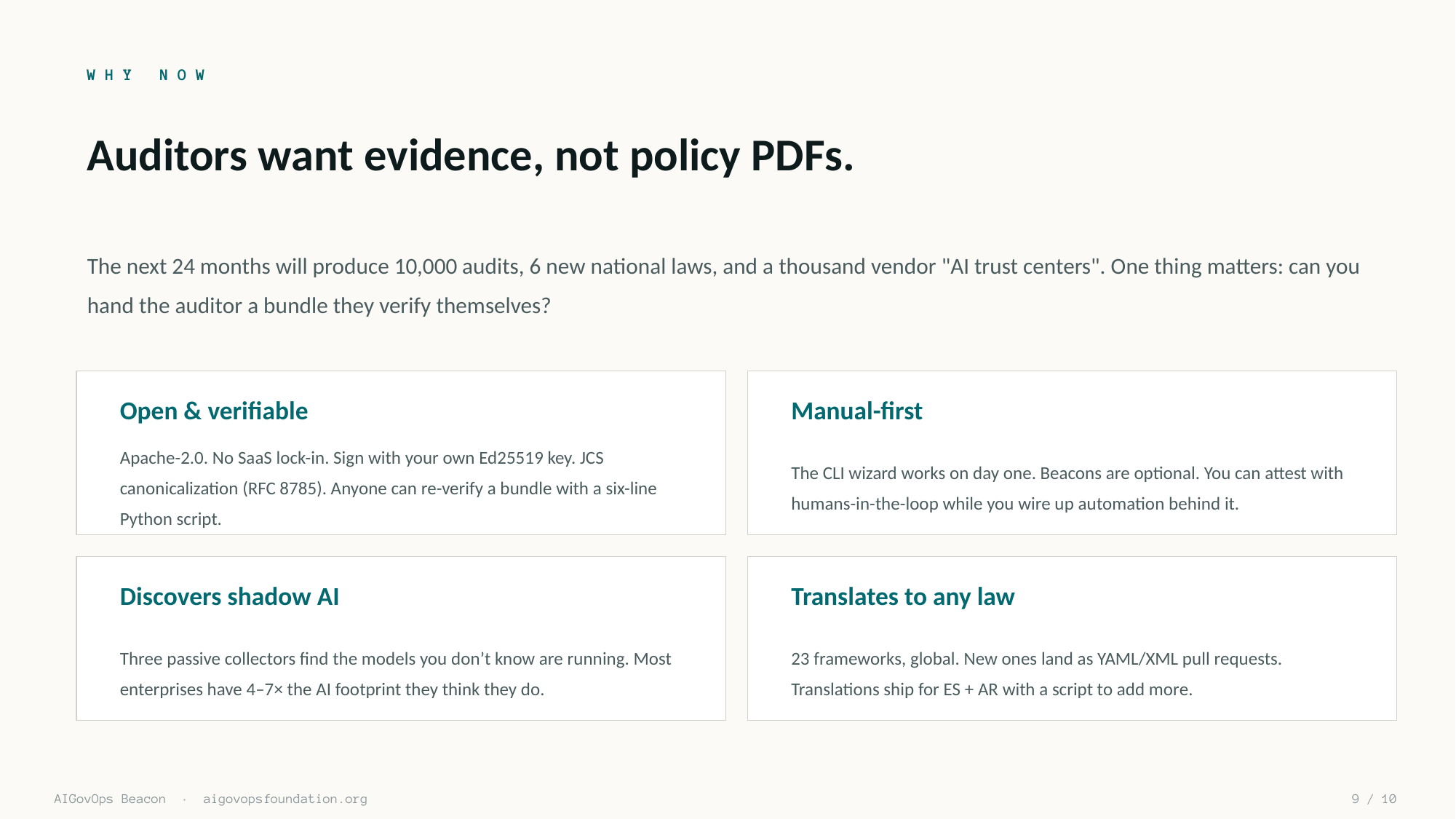

WHY NOW
Auditors want evidence, not policy PDFs.
The next 24 months will produce 10,000 audits, 6 new national laws, and a thousand vendor "AI trust centers". One thing matters: can you hand the auditor a bundle they verify themselves?

Open & verifiable
Manual-first
Apache-2.0. No SaaS lock-in. Sign with your own Ed25519 key. JCS canonicalization (RFC 8785). Anyone can re-verify a bundle with a six-line Python script.
The CLI wizard works on day one. Beacons are optional. You can attest with humans-in-the-loop while you wire up automation behind it.

Discovers shadow AI
Translates to any law
Three passive collectors find the models you don’t know are running. Most enterprises have 4–7× the AI footprint they think they do.
23 frameworks, global. New ones land as YAML/XML pull requests. Translations ship for ES + AR with a script to add more.
AIGovOps Beacon  ·  aigovopsfoundation.org
9 / 10